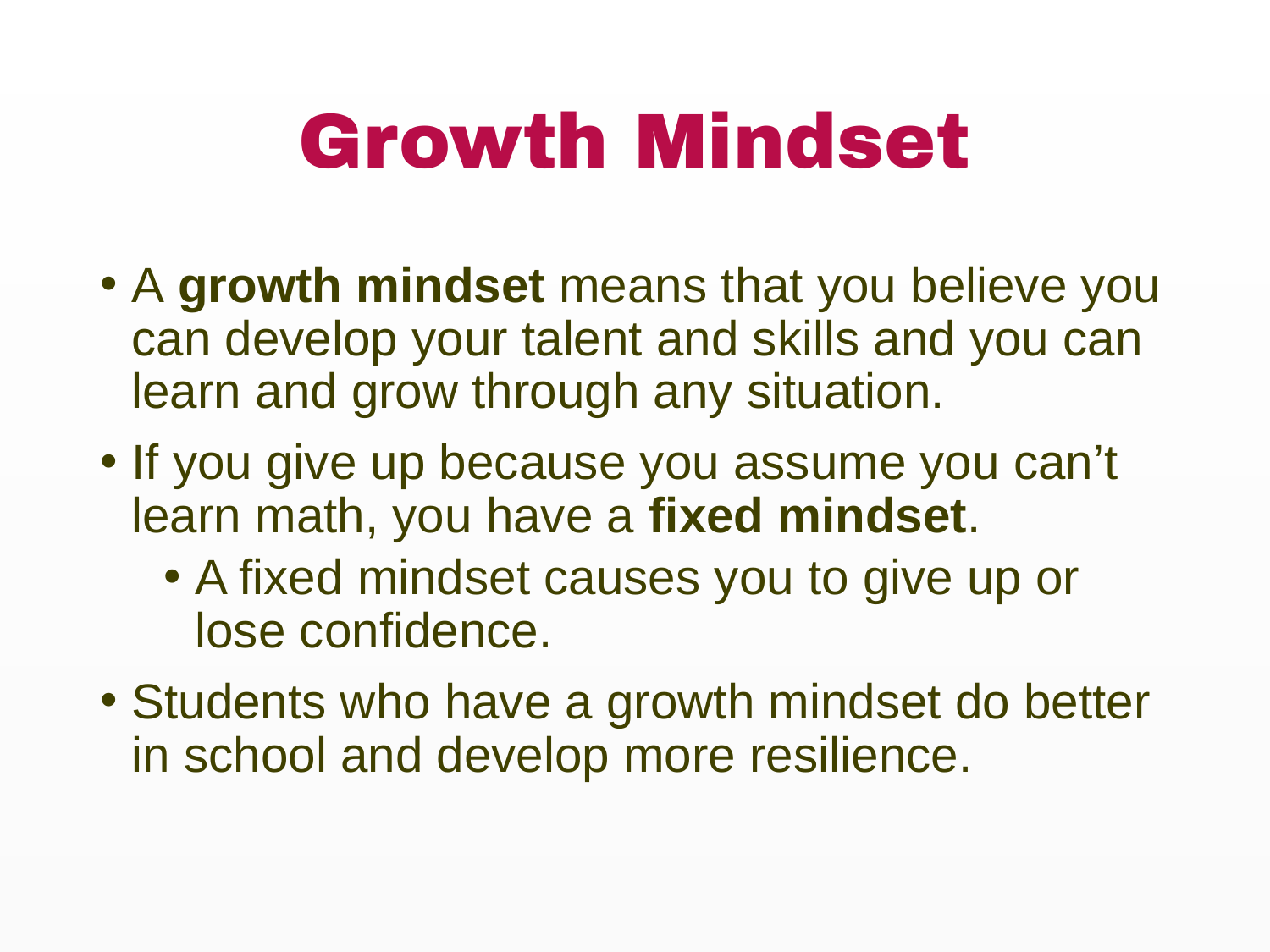

# Growth Mindset
A growth mindset means that you believe you can develop your talent and skills and you can learn and grow through any situation.
If you give up because you assume you can’t learn math, you have a fixed mindset.
A fixed mindset causes you to give up or lose confidence.
Students who have a growth mindset do better in school and develop more resilience.